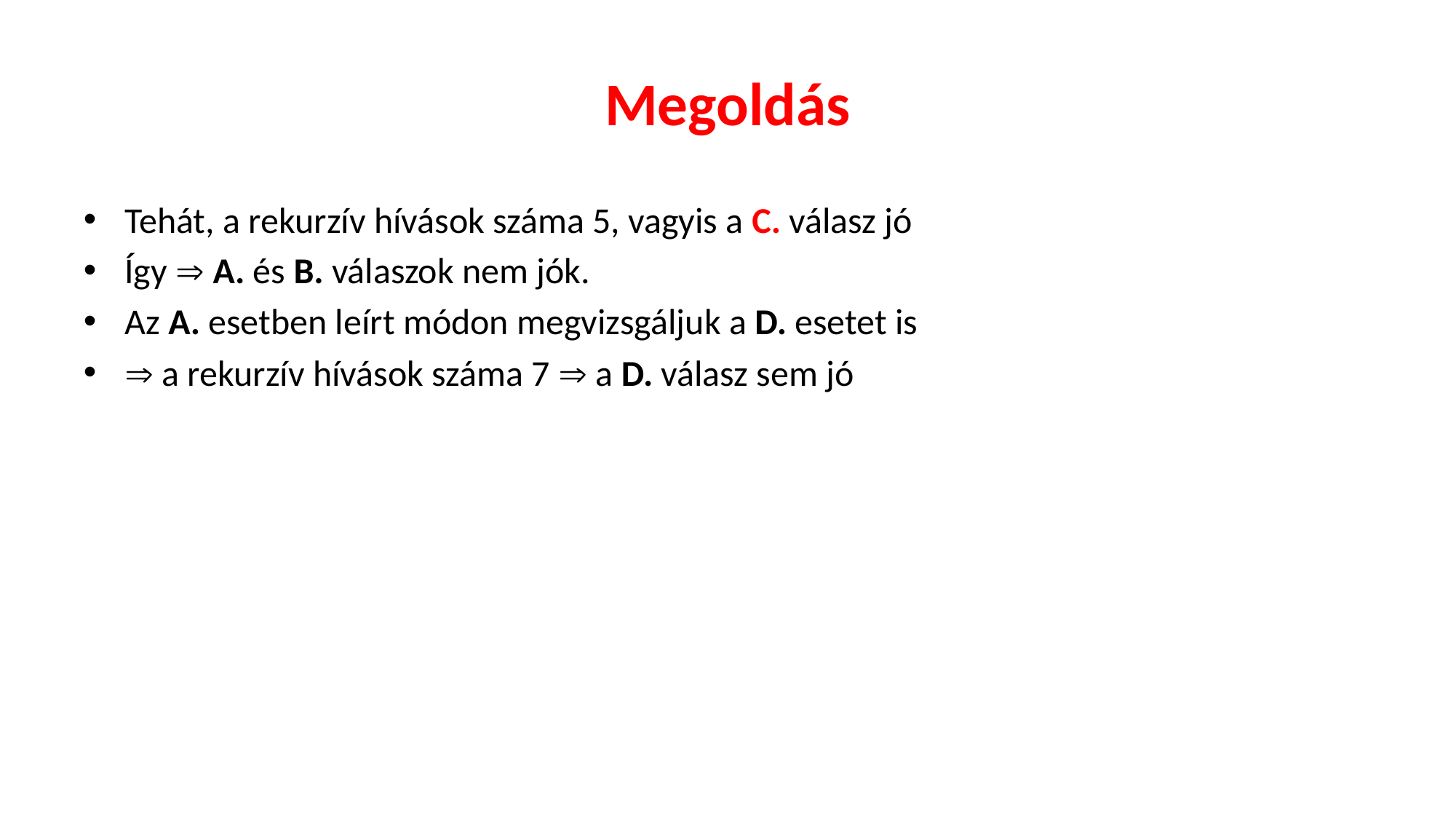

# Megoldás
Tehát, a rekurzív hívások száma 5, vagyis a C. válasz jó
Így ⇒ A. és B. válaszok nem jók.
Az A. esetben leírt módon megvizs­gáljuk a D. esetet is
⇒ a rekurzív hívások száma 7 ⇒ a D. válasz sem jó